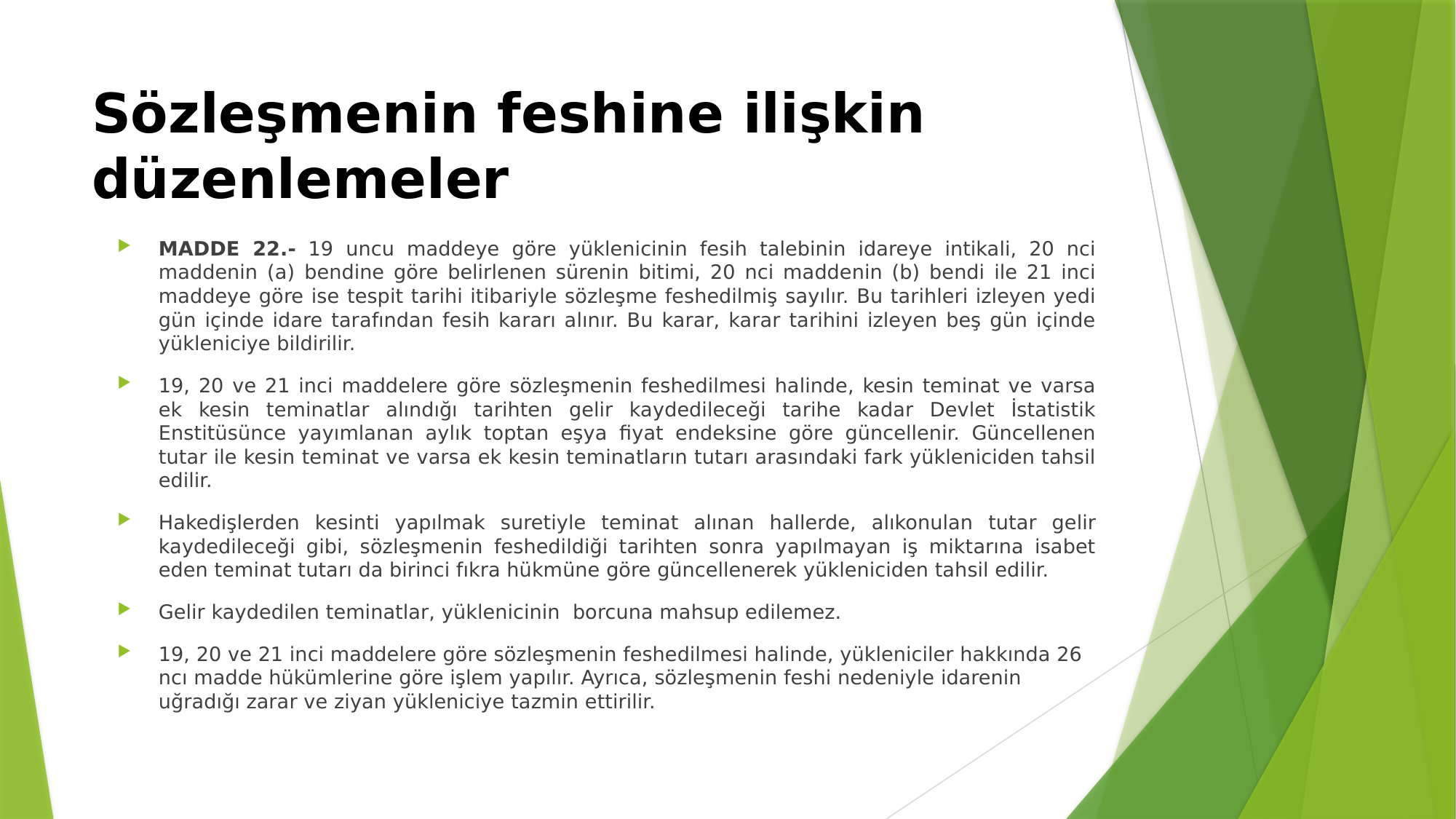

# Sözleşmenin feshine ilişkin düzenlemeler
MADDE 22.- 19 uncu maddeye göre yüklenicinin fesih talebinin idareye intikali, 20 nci maddenin (a) bendine göre belirlenen sürenin bitimi, 20 nci maddenin (b) bendi ile 21 inci maddeye göre ise tespit tarihi itibariyle sözleşme feshedilmiş sayılır. Bu tarihleri izleyen yedi gün içinde idare tarafından fesih kararı alınır. Bu karar, karar tarihini izleyen beş gün içinde yükleniciye bildirilir.
19, 20 ve 21 inci maddelere göre sözleşmenin feshedilmesi halinde, kesin teminat ve varsa ek kesin teminatlar alındığı tarihten gelir kaydedileceği tarihe kadar Devlet İstatistik Enstitüsünce yayımlanan aylık toptan eşya fiyat endeksine göre güncellenir. Güncellenen tutar ile kesin teminat ve varsa ek kesin teminatların tutarı arasındaki fark yükleniciden tahsil edilir.
Hakedişlerden kesinti yapılmak suretiyle teminat alınan hallerde, alıkonulan tutar gelir kaydedileceği gibi, sözleşmenin feshedildiği tarihten sonra yapılmayan iş miktarına isabet eden teminat tutarı da birinci fıkra hükmüne göre güncellenerek yükleniciden tahsil edilir.
Gelir kaydedilen teminatlar, yüklenicinin  borcuna mahsup edilemez.
19, 20 ve 21 inci maddelere göre sözleşmenin feshedilmesi halinde, yükleniciler hakkında 26 ncı madde hükümlerine göre işlem yapılır. Ayrıca, sözleşmenin feshi nedeniyle idarenin uğradığı zarar ve ziyan yükleniciye tazmin ettirilir.